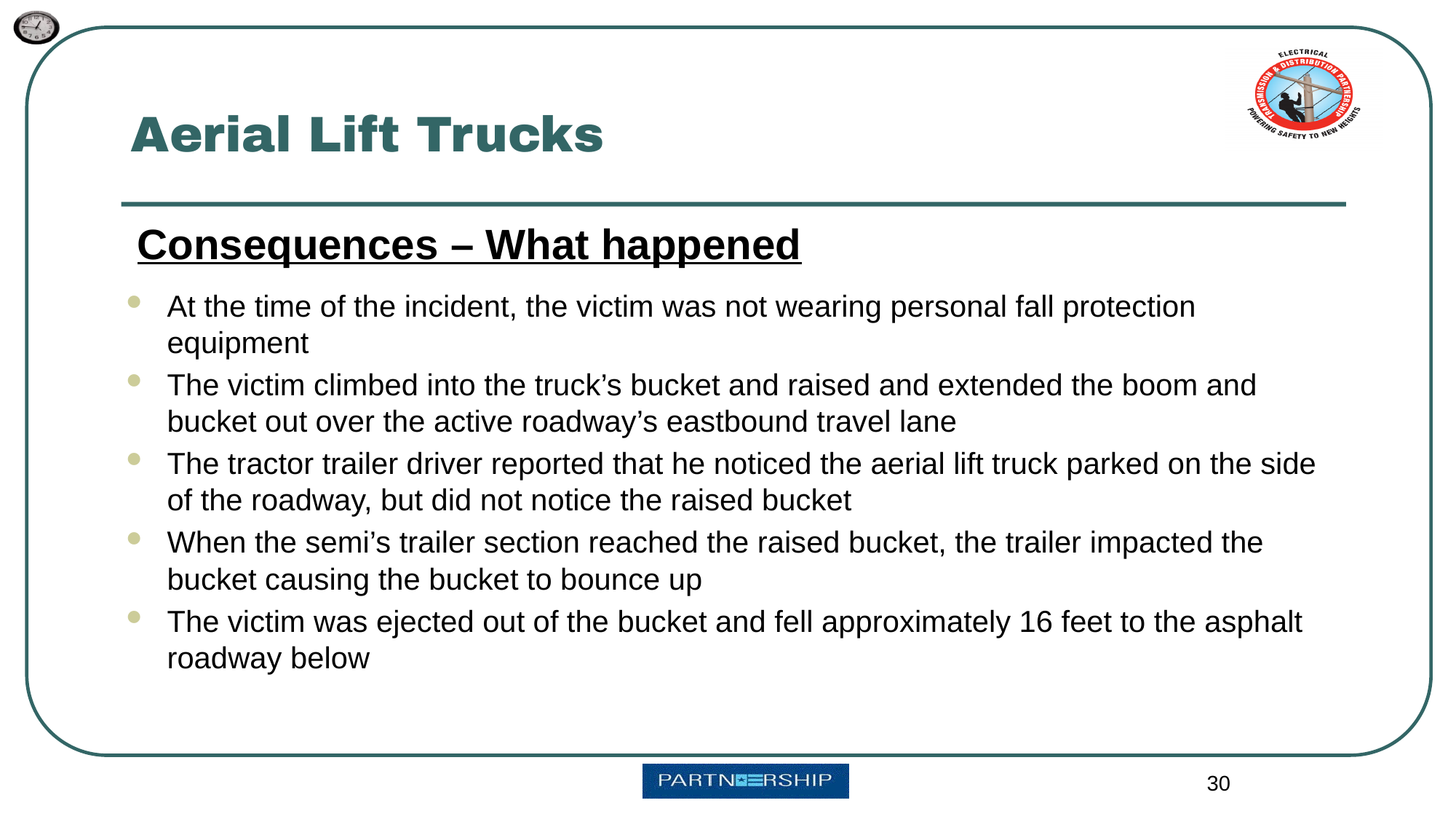

Aerial Lift Trucks
Consequences – What happened

At the time of the incident, the victim was not wearing personal fall protection equipment
The victim climbed into the truck’s bucket and raised and extended the boom and bucket out over the active roadway’s eastbound travel lane
The tractor trailer driver reported that he noticed the aerial lift truck parked on the side of the roadway, but did not notice the raised bucket
When the semi’s trailer section reached the raised bucket, the trailer impacted the bucket causing the bucket to bounce up
The victim was ejected out of the bucket and fell approximately 16 feet to the asphalt roadway below
30